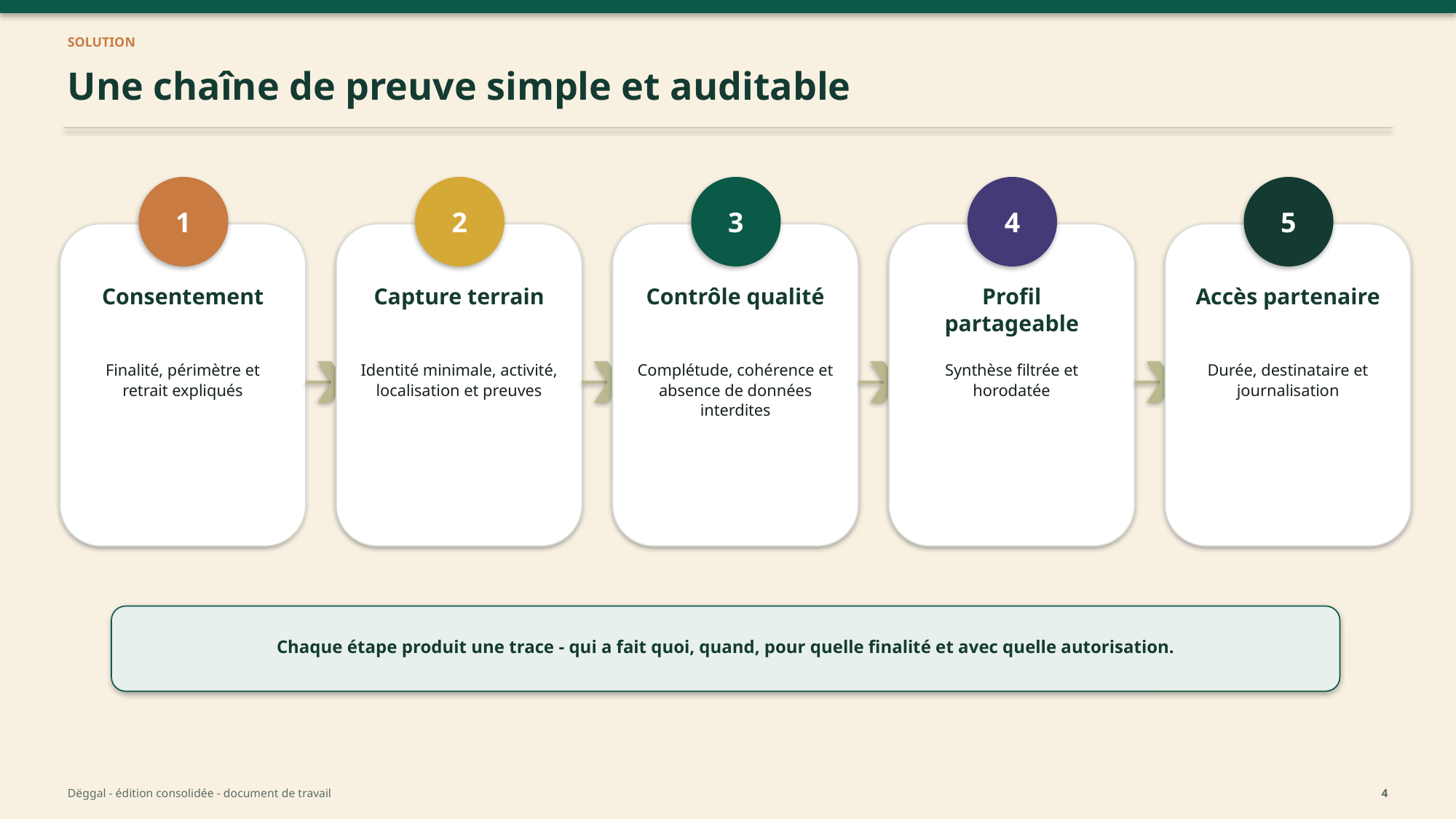

SOLUTION
Une chaîne de preuve simple et auditable
1
2
3
4
5

Consentement
Capture terrain
Contrôle qualité
Profil partageable
Accès partenaire
Finalité, périmètre et retrait expliqués
Identité minimale, activité, localisation et preuves
Complétude, cohérence et absence de données interdites
Synthèse filtrée et horodatée
Durée, destinataire et journalisation

Chaque étape produit une trace - qui a fait quoi, quand, pour quelle finalité et avec quelle autorisation.
Dëggal - édition consolidée - document de travail
4